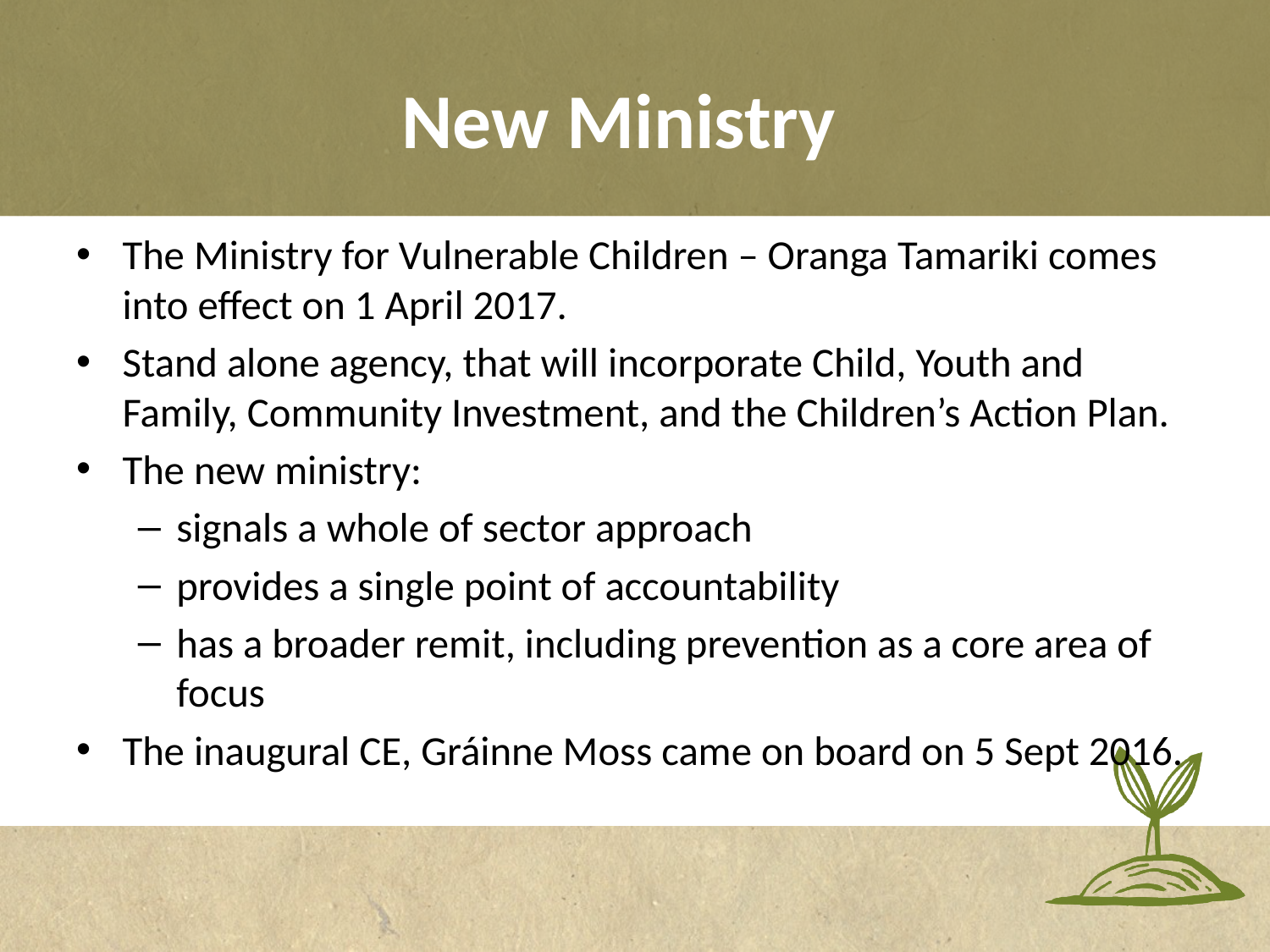

# New Ministry
The Ministry for Vulnerable Children – Oranga Tamariki comes into effect on 1 April 2017.
Stand alone agency, that will incorporate Child, Youth and Family, Community Investment, and the Children’s Action Plan.
The new ministry:
signals a whole of sector approach
provides a single point of accountability
has a broader remit, including prevention as a core area of focus
The inaugural CE, Gráinne Moss came on board on 5 Sept 2016.